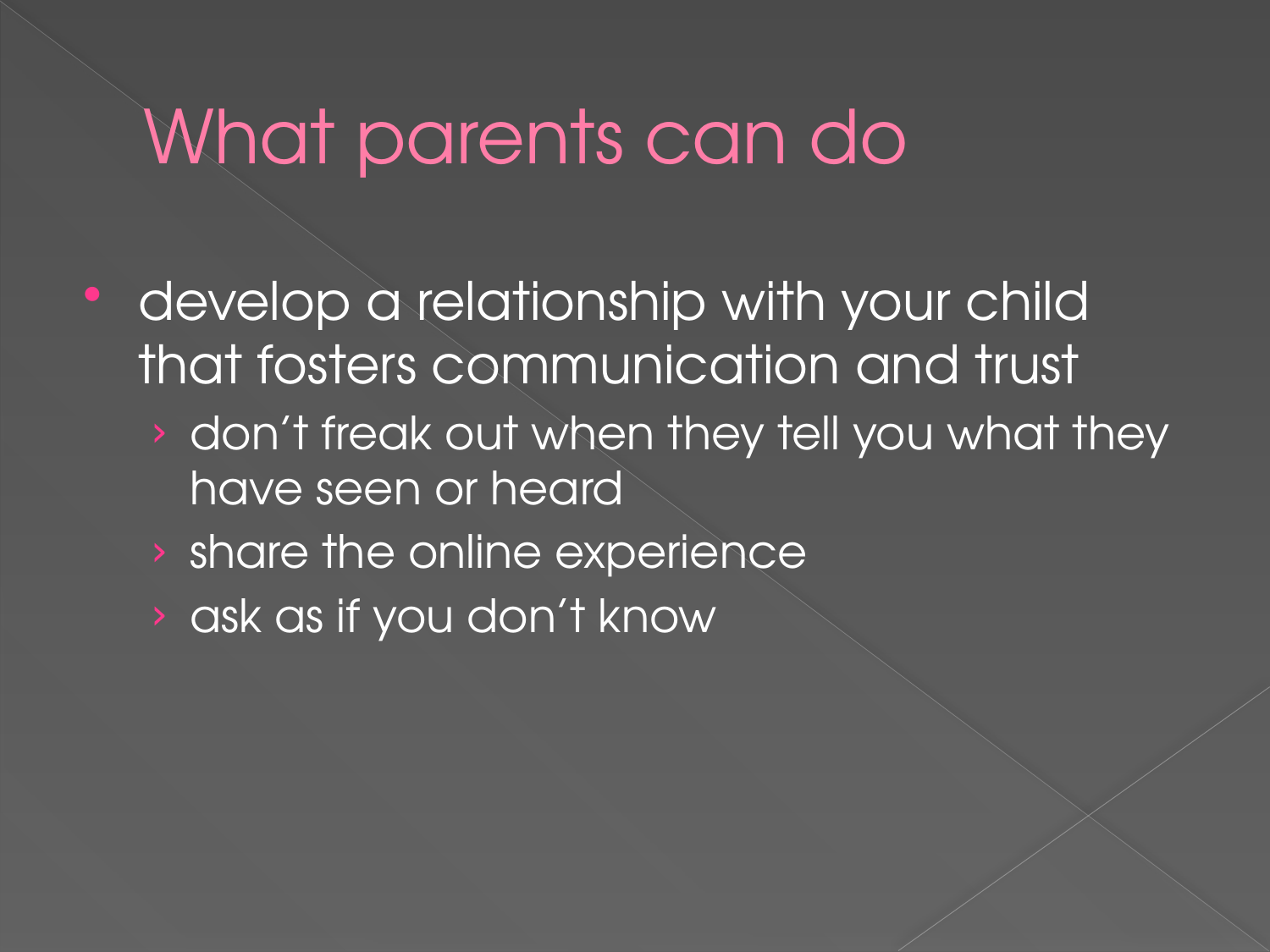

# What parents can do
develop a relationship with your child that fosters communication and trust
don’t freak out when they tell you what they have seen or heard
share the online experience
ask as if you don’t know